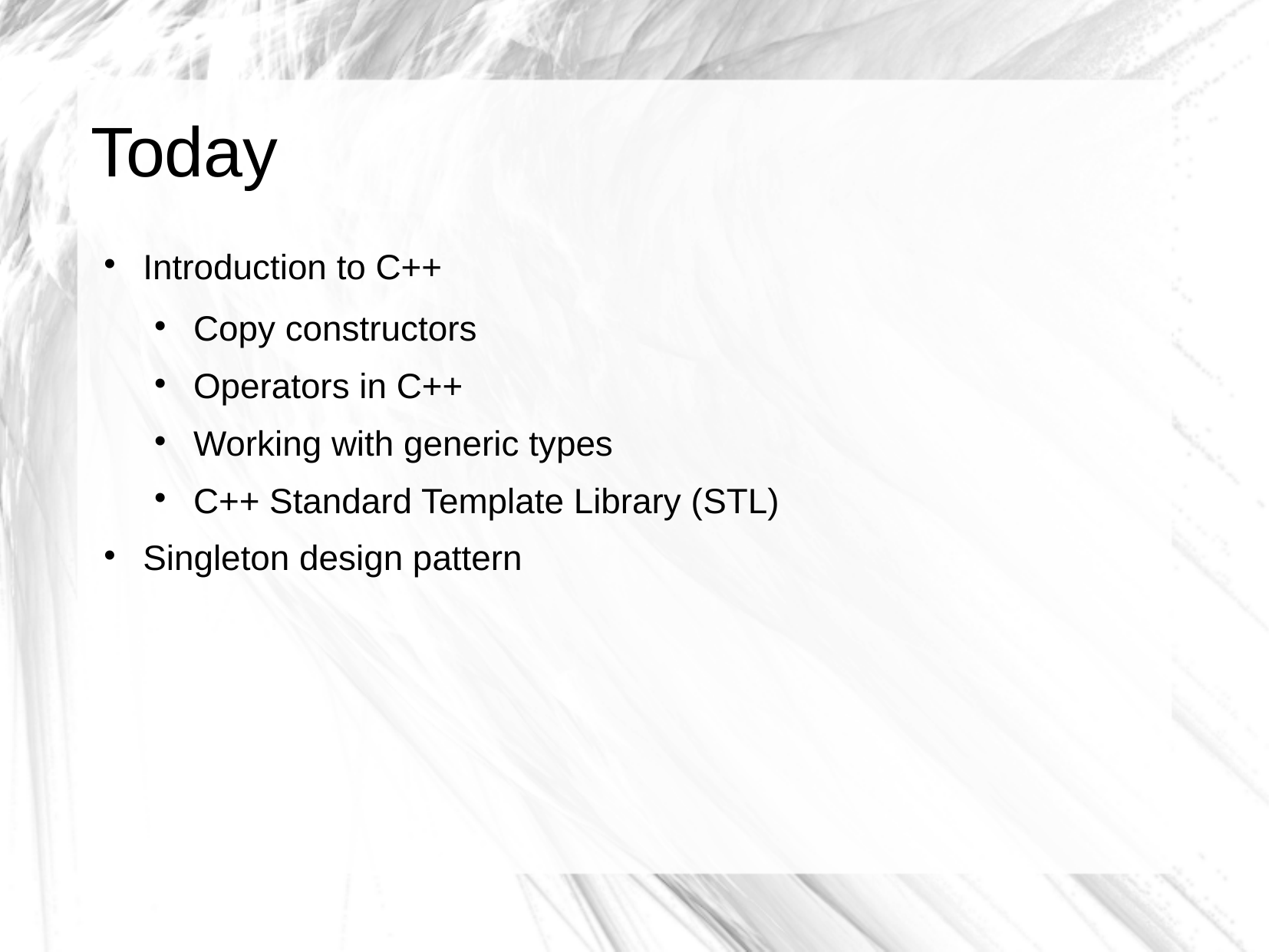

# Today
Introduction to C++
Copy constructors
Operators in C++
Working with generic types
C++ Standard Template Library (STL)
Singleton design pattern